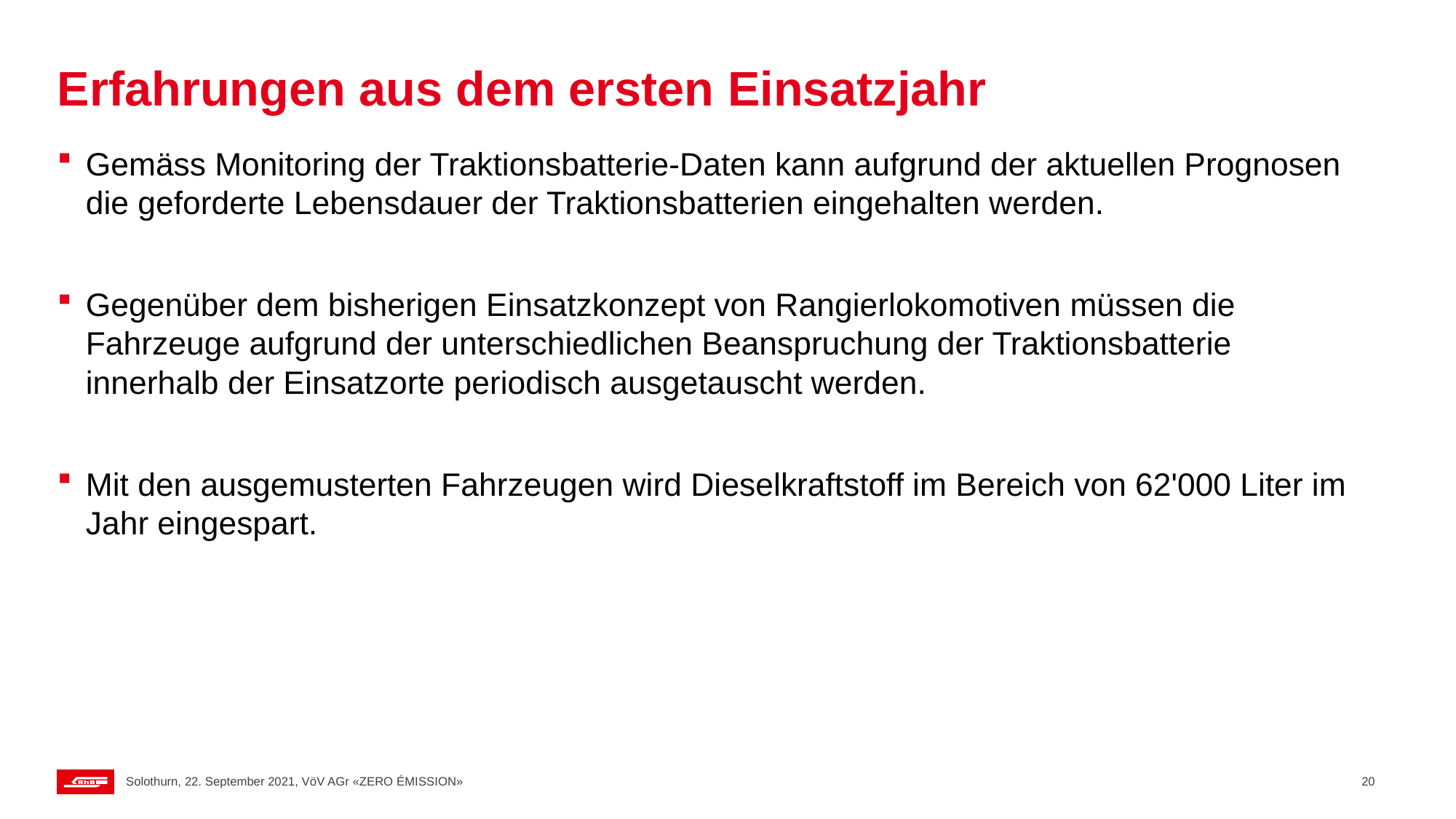

# Erfahrungen aus dem ersten Einsatzjahr
Gemäss Monitoring der Traktionsbatterie-Daten kann aufgrund der aktuellen Prognosen die geforderte Lebensdauer der Traktionsbatterien eingehalten werden.

Gegenüber dem bisherigen Einsatzkonzept von Rangierlokomotiven müssen die Fahrzeuge aufgrund der unterschiedlichen Beanspruchung der Traktionsbatterie innerhalb der Einsatzorte periodisch ausgetauscht werden.

Mit den ausgemusterten Fahrzeugen wird Dieselkraftstoff im Bereich von 62'000 Liter im Jahr eingespart.

Solothurn, 22. September 2021, VöV AGr «ZERO ÉMISSION»
20